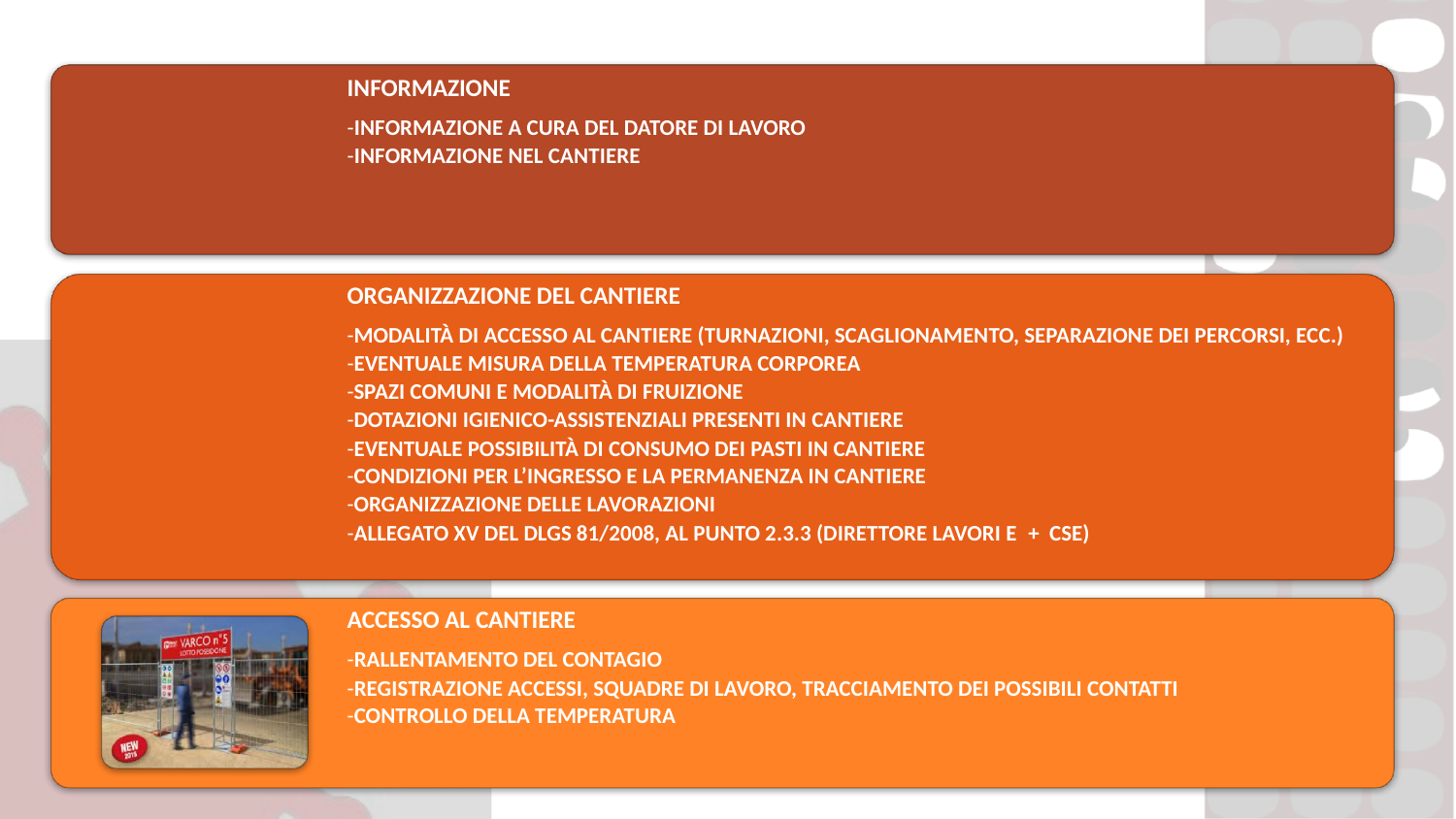

INFORMAZIONE
-INFORMAZIONE A CURA DEL DATORE DI LAVORO
-INFORMAZIONE NEL CANTIERE

ORGANIZZAZIONE DEL CANTIERE
-MODALITÀ DI ACCESSO AL CANTIERE (TURNAZIONI, SCAGLIONAMENTO, SEPARAZIONE DEI PERCORSI, ECC.)
-EVENTUALE MISURA DELLA TEMPERATURA CORPOREA
-SPAZI COMUNI E MODALITÀ DI FRUIZIONE
-DOTAZIONI IGIENICO-ASSISTENZIALI PRESENTI IN CANTIERE
-EVENTUALE POSSIBILITÀ DI CONSUMO DEI PASTI IN CANTIERE
-CONDIZIONI PER L’INGRESSO E LA PERMANENZA IN CANTIERE
-ORGANIZZAZIONE DELLE LAVORAZIONI
-ALLEGATO XV DEL DLGS 81/2008, AL PUNTO 2.3.3 (DIRETTORE LAVORI E + CSE)

ACCESSO AL CANTIERE
-RALLENTAMENTO DEL CONTAGIO
-REGISTRAZIONE ACCESSI, SQUADRE DI LAVORO, TRACCIAMENTO DEI POSSIBILI CONTATTI
-CONTROLLO DELLA TEMPERATURA